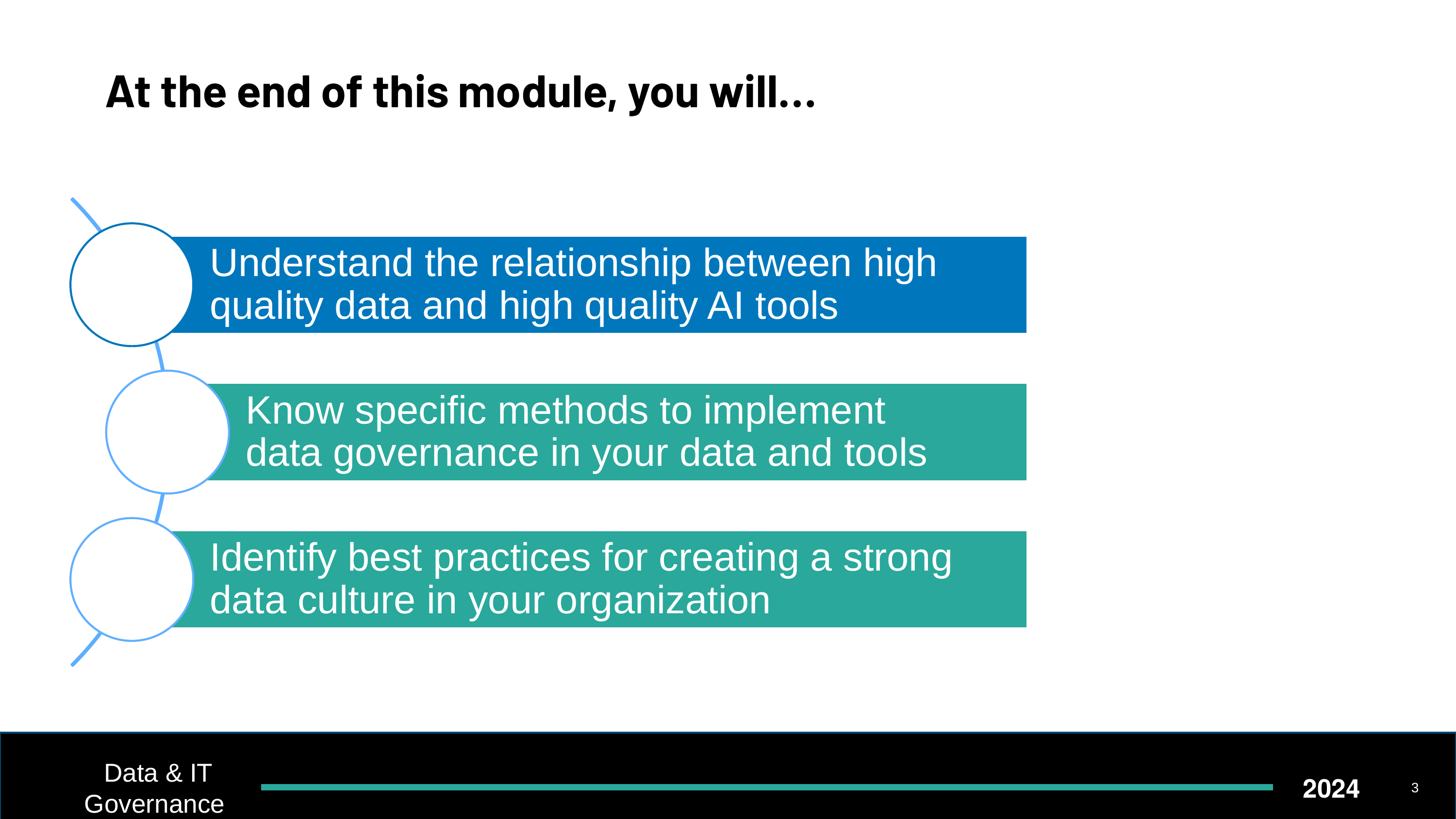

# At the end of this module, you will…
Understand the relationship between high quality data and high quality AI tools
Know specific methods to implement data governance in your data and tools
Identify best practices for creating a strong data culture in your organization